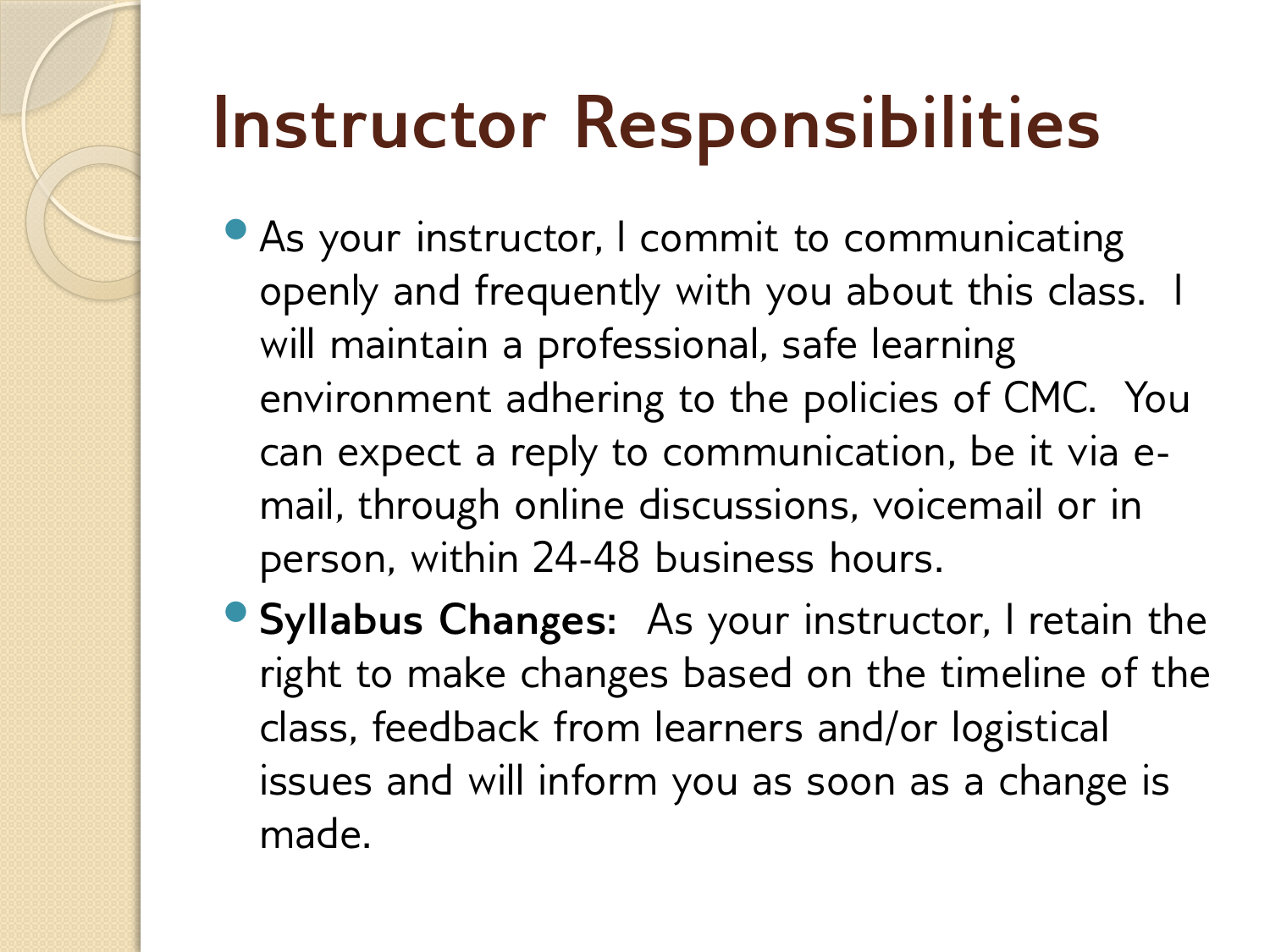

# Instructor Responsibilities
As your instructor, I commit to communicating openly and frequently with you about this class.  I will maintain a professional, safe learning environment adhering to the policies of CMC.  You can expect a reply to communication, be it via e-mail, through online discussions, voicemail or in person, within 24-48 business hours.
Syllabus Changes:  As your instructor, I retain the right to make changes based on the timeline of the class, feedback from learners and/or logistical issues and will inform you as soon as a change is made.